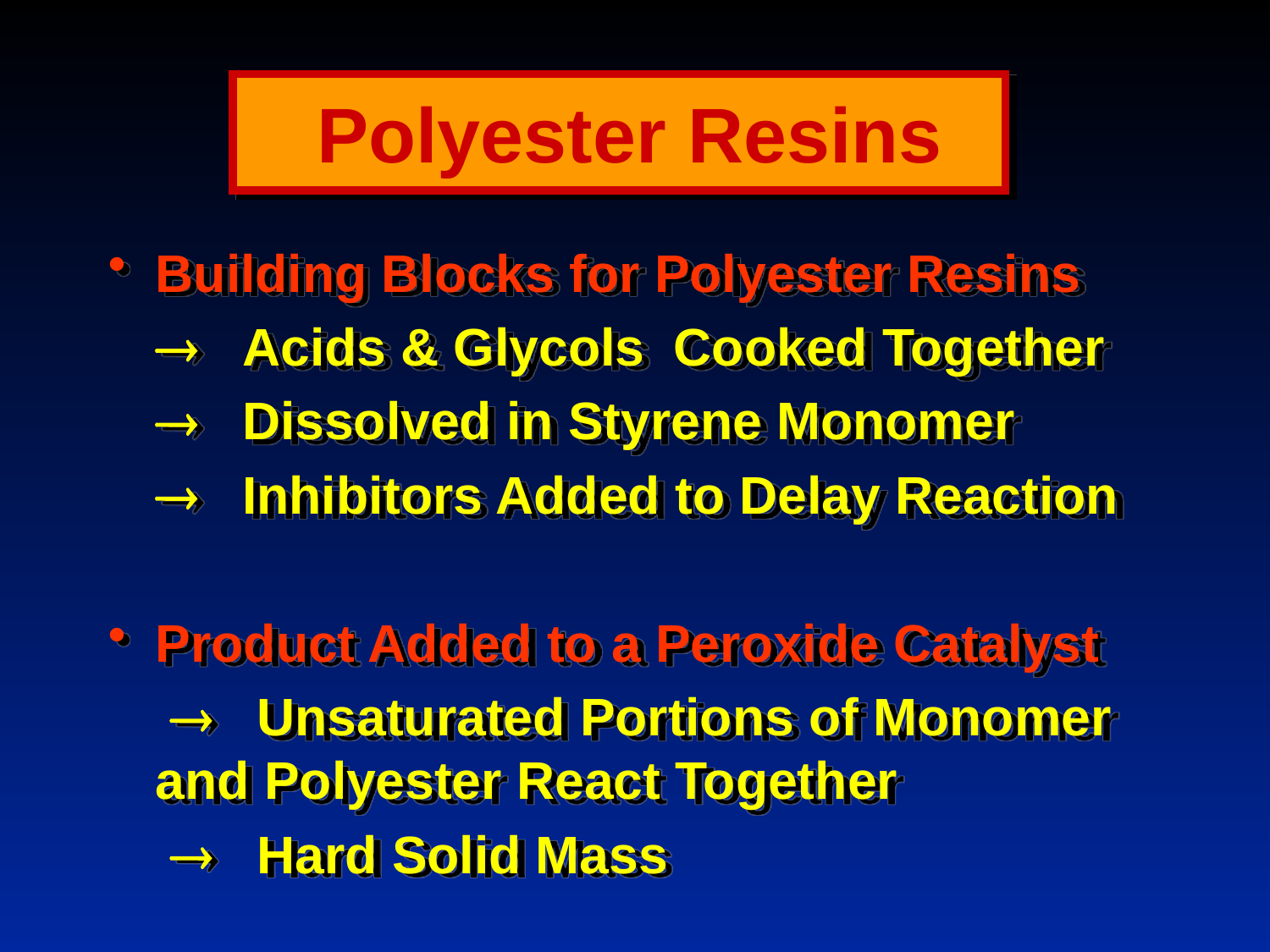

# Polyester Resins
Building Blocks for Polyester Resins
	→   Acids & Glycols  Cooked Together
	→   Dissolved in Styrene Monomer
	→   Inhibitors Added to Delay Reaction

Product Added to a Peroxide Catalyst
	 →   Unsaturated Portions of Monomer 	   and Polyester React Together
	 →   Hard Solid Mass